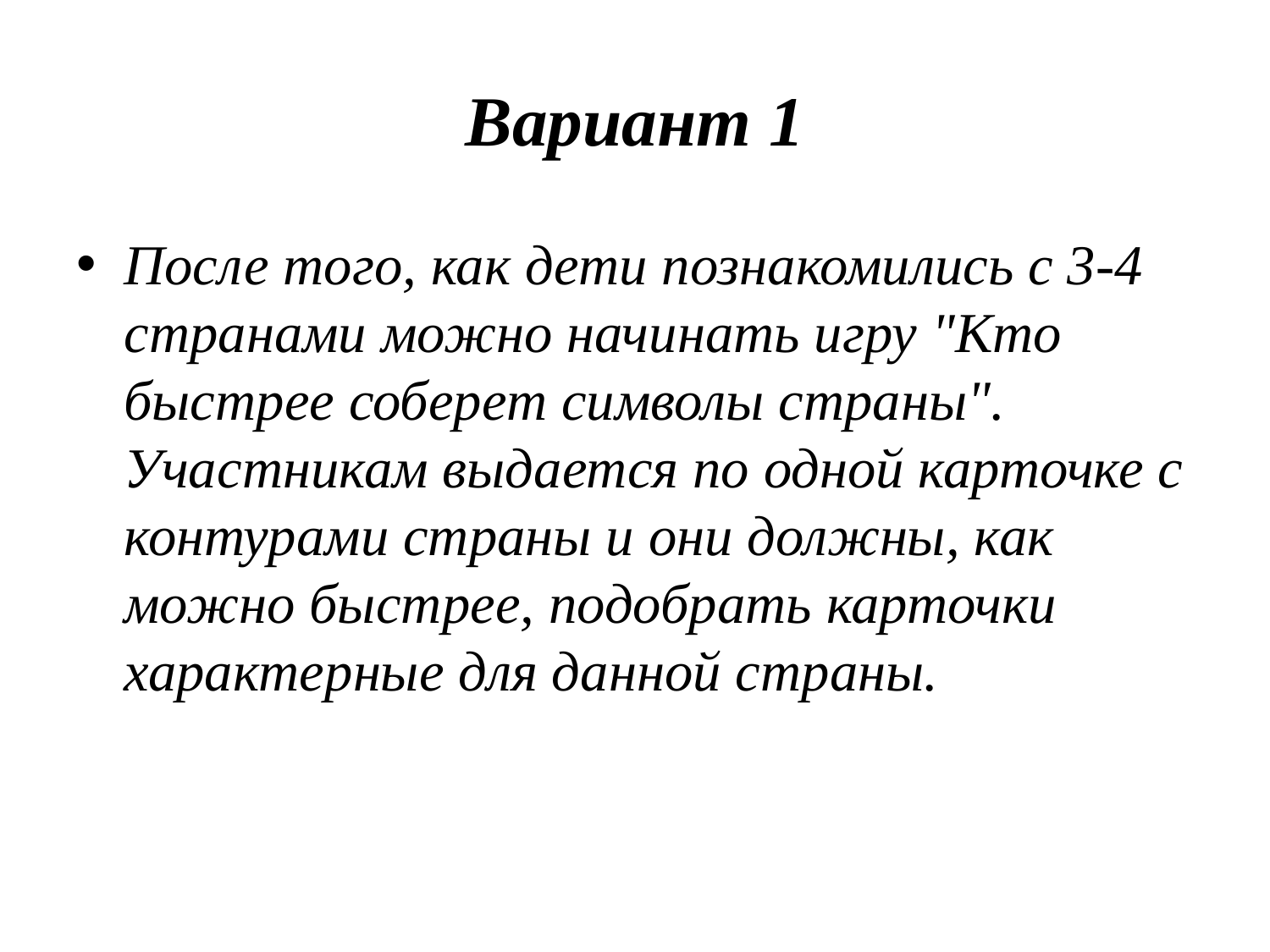

# Вариант 1
После того, как дети познакомились с 3-4 странами можно начинать игру "Кто быстрее соберет символы страны". Участникам выдается по одной карточке с контурами страны и они должны, как можно быстрее, подобрать карточки характерные для данной страны.